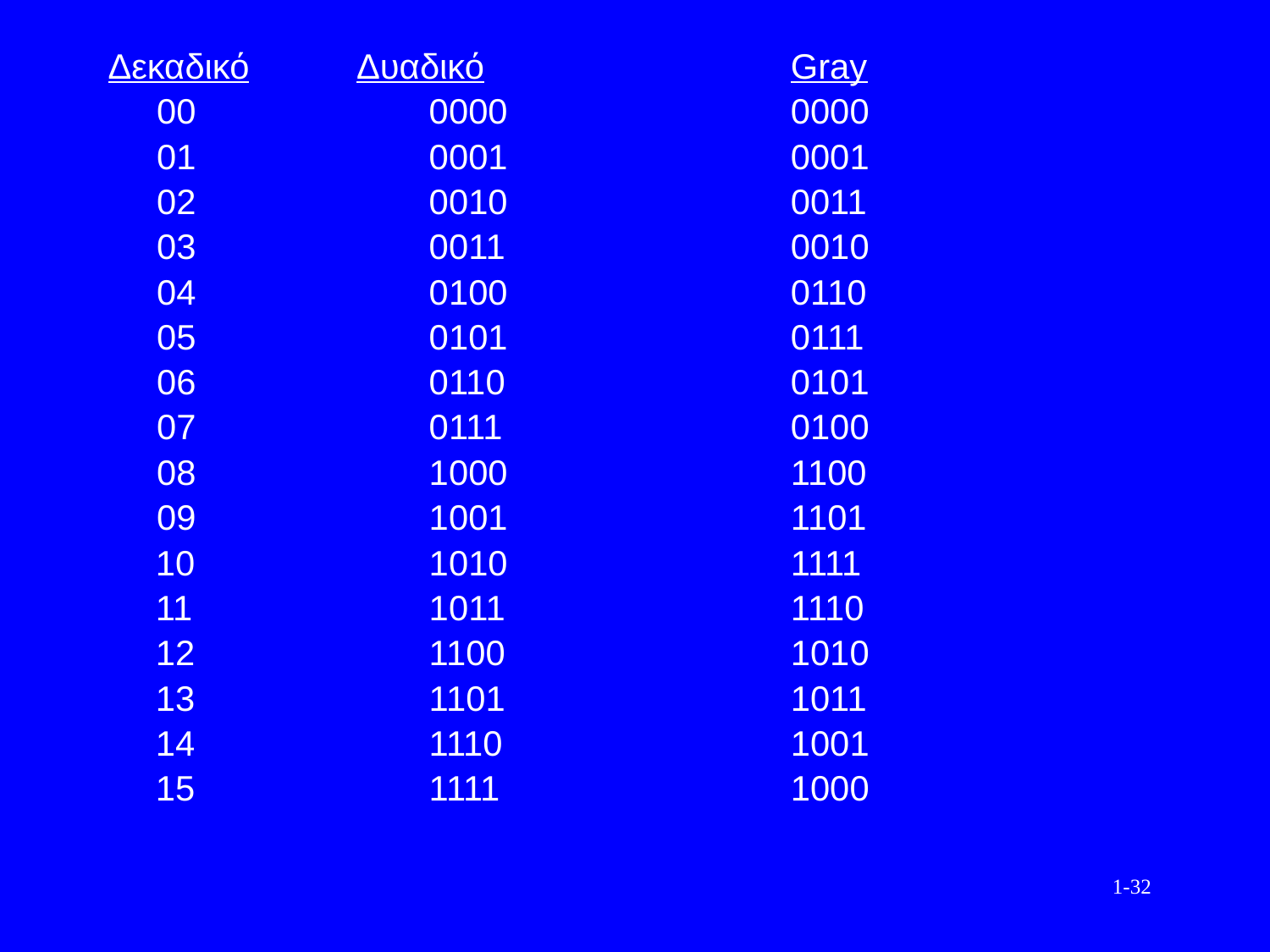

Δεκαδικό           Δυαδικό	     	  	Gray
     00		  0000		        	0000
     01		  0001		        	0001
     02		  0010		        	0011
     03		  0011		        	0010
     04		  0100		        	0110
     05		  0101		        	0111
     06		  0110		        	0101
     07		  0111		        	0100
     08		  1000		        	1100
     09		  1001		        	1101
	10		  1010			1111
	11		  1011			1110
	12		  1100			1010
	13		  1101			1011
	14		  1110			1001
	15		  1111			1000